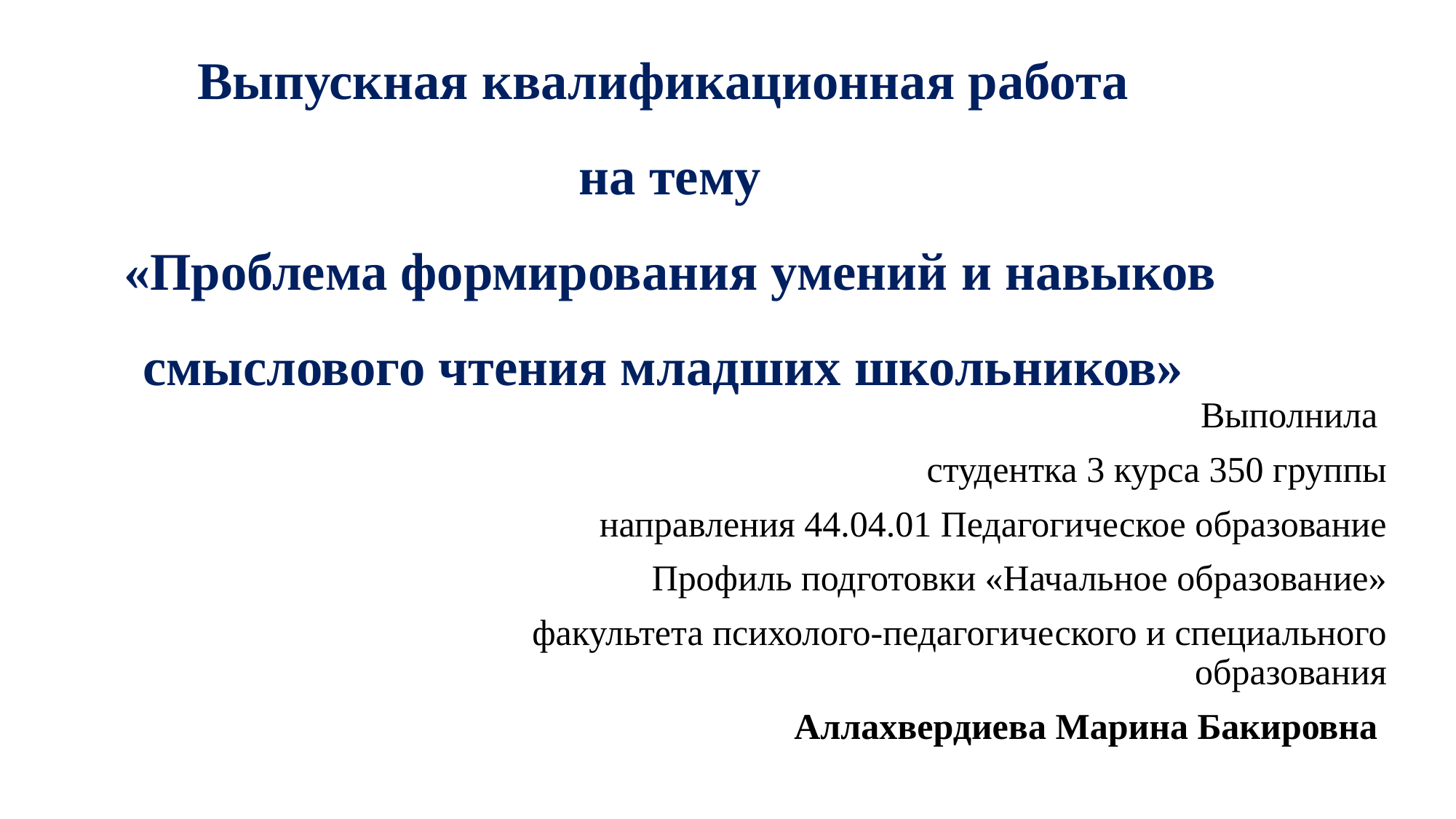

# Выпускная квалификационная работа на тему «Проблема формирования умений и навыков смыслового чтения младших школьников»
Выполнила
студентка 3 курса 350 группы
направления 44.04.01 Педагогическое образование
Профиль подготовки «Начальное образование»
факультета психолого-педагогического и специального образования
Аллахвердиева Марина Бакировна